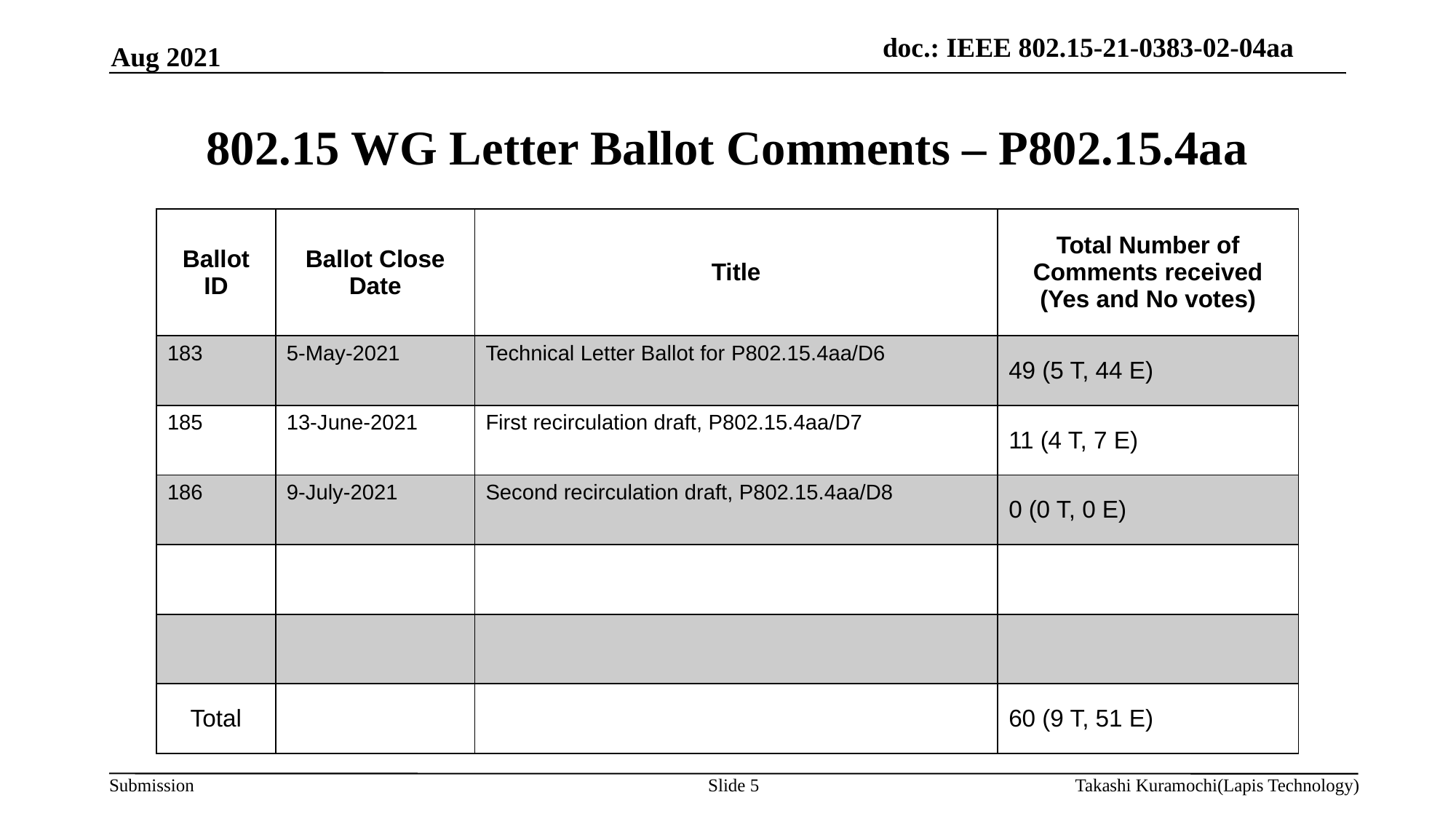

Aug 2021
# 802.15 WG Letter Ballot Comments – P802.15.4aa
| Ballot ID | Ballot Close Date | Title | Total Number of Comments received (Yes and No votes) |
| --- | --- | --- | --- |
| 183 | 5-May-2021 | Technical Letter Ballot for P802.15.4aa/D6 | 49 (5 T, 44 E) |
| 185 | 13-June-2021 | First recirculation draft, P802.15.4aa/D7 | 11 (4 T, 7 E) |
| 186 | 9-July-2021 | Second recirculation draft, P802.15.4aa/D8 | 0 (0 T, 0 E) |
|  |  |  |  |
|  |  |  |  |
| Total |  |  | 60 (9 T, 51 E) |
Slide 5
Takashi Kuramochi(Lapis Technology)